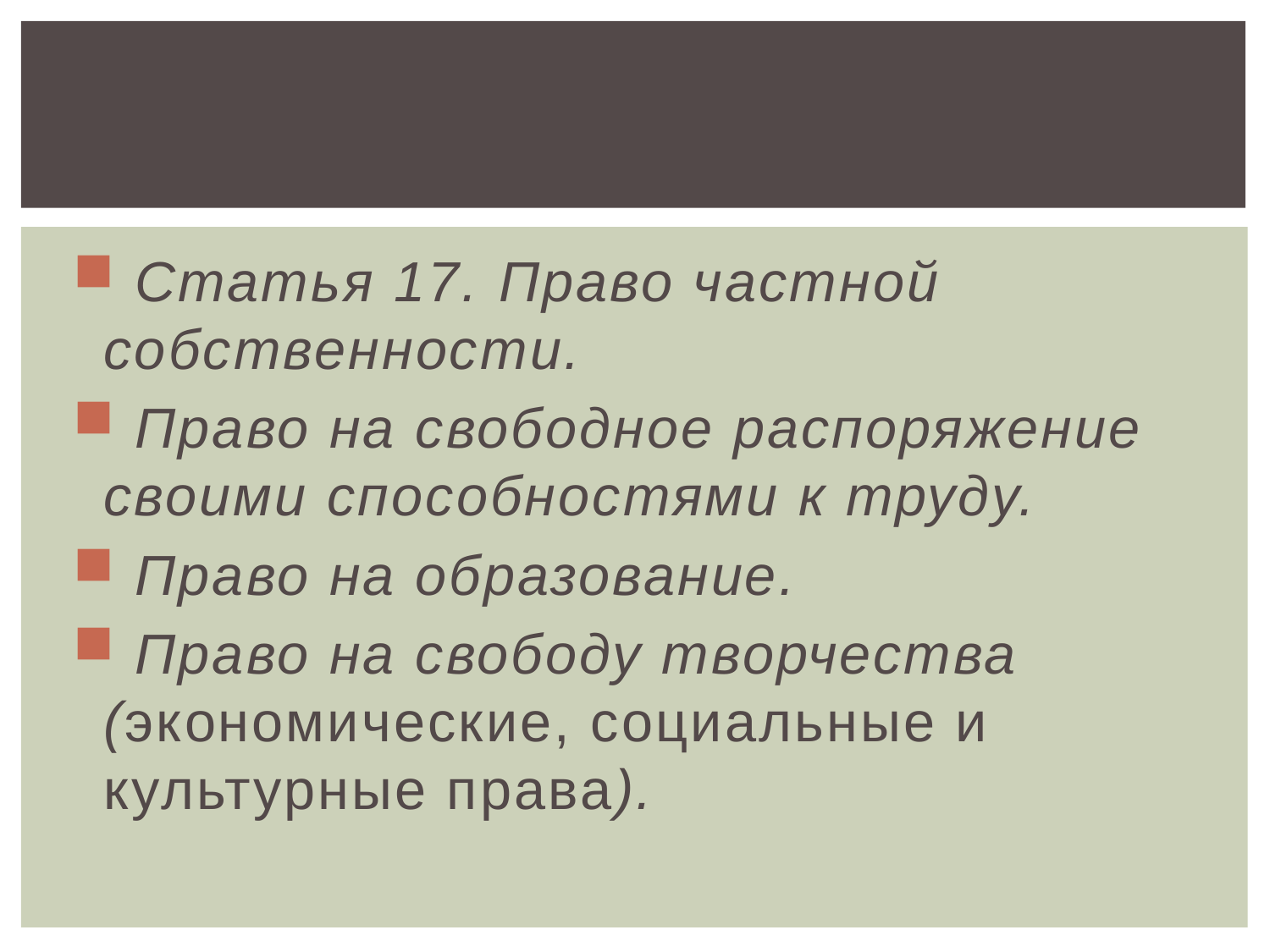

Статья 17. Право частной собственности.
 Право на свободное распоряжение своими способностями к труду.
 Право на образование.
 Право на свободу творчества (экономические, социальные и культурные права).